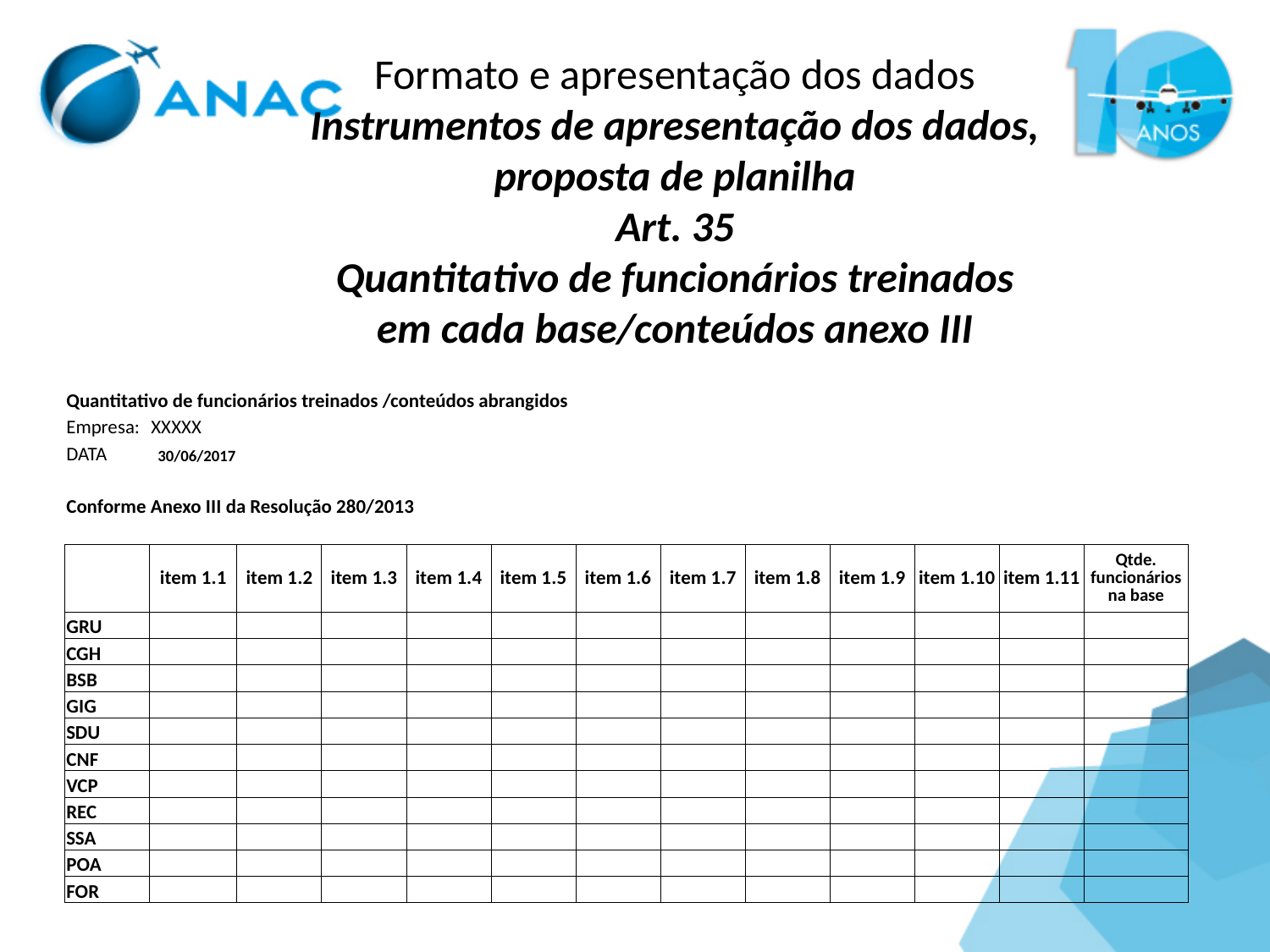

Formato e apresentação dos dados
Instrumentos de apresentação dos dados, proposta de planilha
Art. 35
Quantitativo de funcionários treinados em cada base/conteúdos anexo III

| Quantitativo de funcionários treinados /conteúdos abrangidos |  |  |  |  |  |  |  |  |  |  |  |  |
| --- | --- | --- | --- | --- | --- | --- | --- | --- | --- | --- | --- | --- |
| Empresa: | XXXXX |  |  |  |  |  |  |  |  |  |  |  |
| DATA | 30/06/2017 |  |  |  |  |  |  |  |  |  |  |  |
|  |  |  |  |  |  |  |  |  |  |  |  |  |
| Conforme Anexo III da Resolução 280/2013 |  |  |  |  |  |  |  |  |  |  |  |  |
|  |  |  |  |  |  |  |  |  |  |  |  |  |
|  | item 1.1 | item 1.2 | item 1.3 | item 1.4 | item 1.5 | item 1.6 | item 1.7 | item 1.8 | item 1.9 | item 1.10 | item 1.11 | Qtde. funcionários na base |
| GRU |  |  |  |  |  |  |  |  |  |  |  |  |
| CGH |  |  |  |  |  |  |  |  |  |  |  |  |
| BSB |  |  |  |  |  |  |  |  |  |  |  |  |
| GIG |  |  |  |  |  |  |  |  |  |  |  |  |
| SDU |  |  |  |  |  |  |  |  |  |  |  |  |
| CNF |  |  |  |  |  |  |  |  |  |  |  |  |
| VCP |  |  |  |  |  |  |  |  |  |  |  |  |
| REC |  |  |  |  |  |  |  |  |  |  |  |  |
| SSA |  |  |  |  |  |  |  |  |  |  |  |  |
| POA |  |  |  |  |  |  |  |  |  |  |  |  |
| FOR |  |  |  |  |  |  |  |  |  |  |  |  |